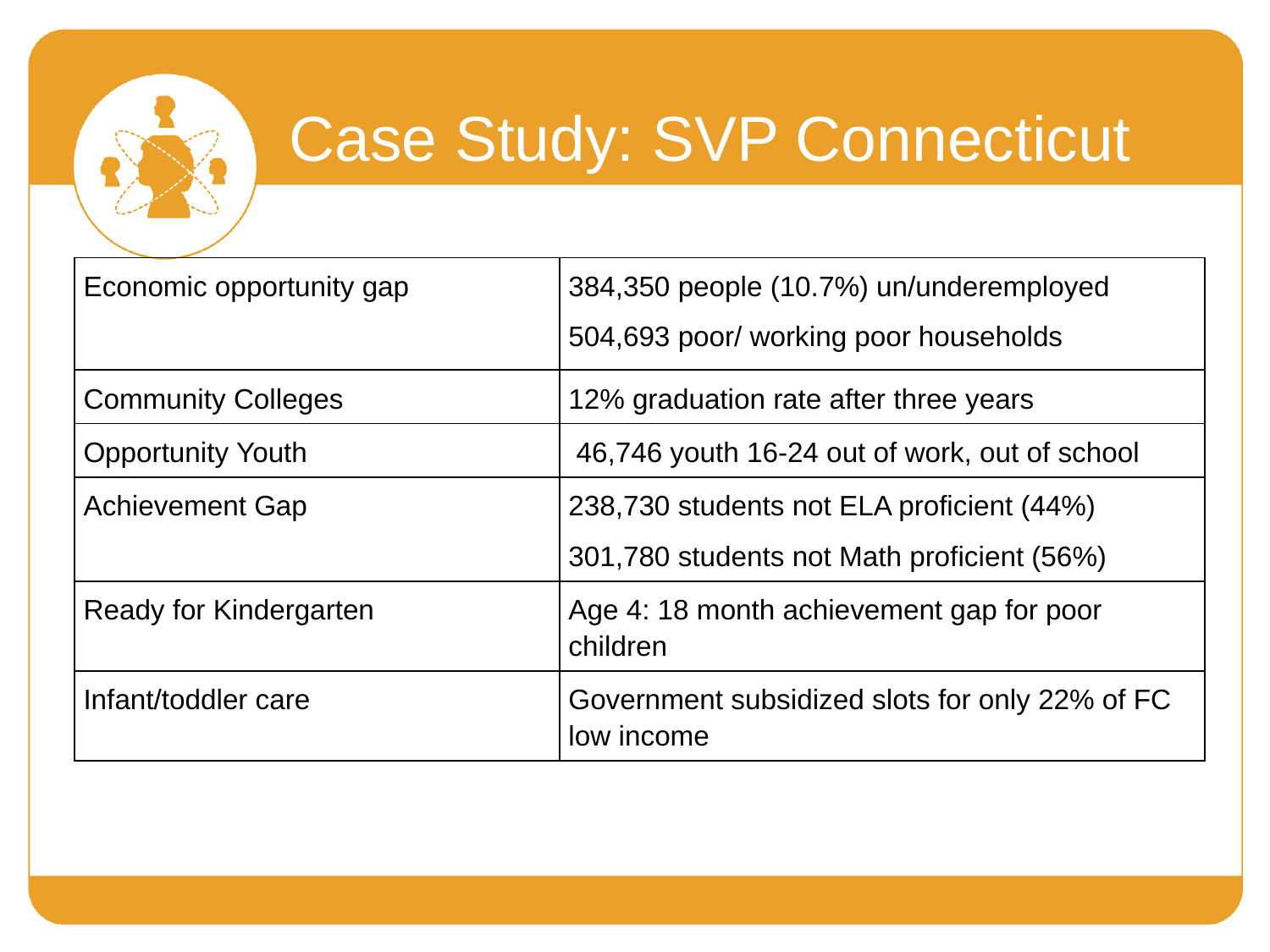

Case Study: SVP Connecticut
| Economic opportunity gap | 384,350 people (10.7%) un/underemployed 504,693 poor/ working poor households |
| --- | --- |
| Community Colleges | 12% graduation rate after three years |
| Opportunity Youth | 46,746 youth 16-24 out of work, out of school |
| Achievement Gap | 238,730 students not ELA proficient (44%) 301,780 students not Math proficient (56%) |
| Ready for Kindergarten | Age 4: 18 month achievement gap for poor children |
| Infant/toddler care | Government subsidized slots for only 22% of FC low income |